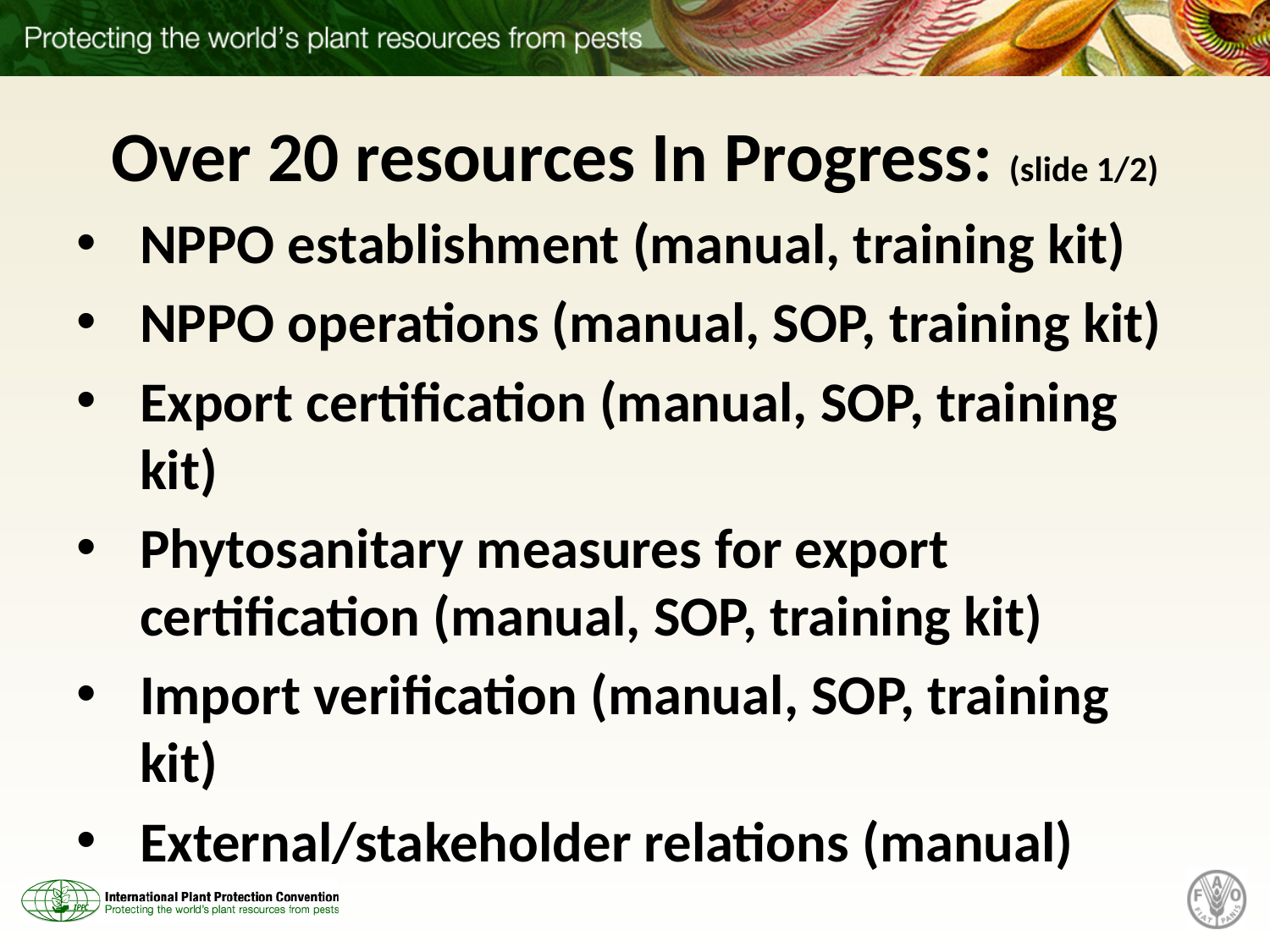

# Over 20 resources In Progress: (slide 1/2)
NPPO establishment (manual, training kit)
NPPO operations (manual, SOP, training kit)
Export certification (manual, SOP, training kit)
Phytosanitary measures for export certification (manual, SOP, training kit)
Import verification (manual, SOP, training kit)
External/stakeholder relations (manual)